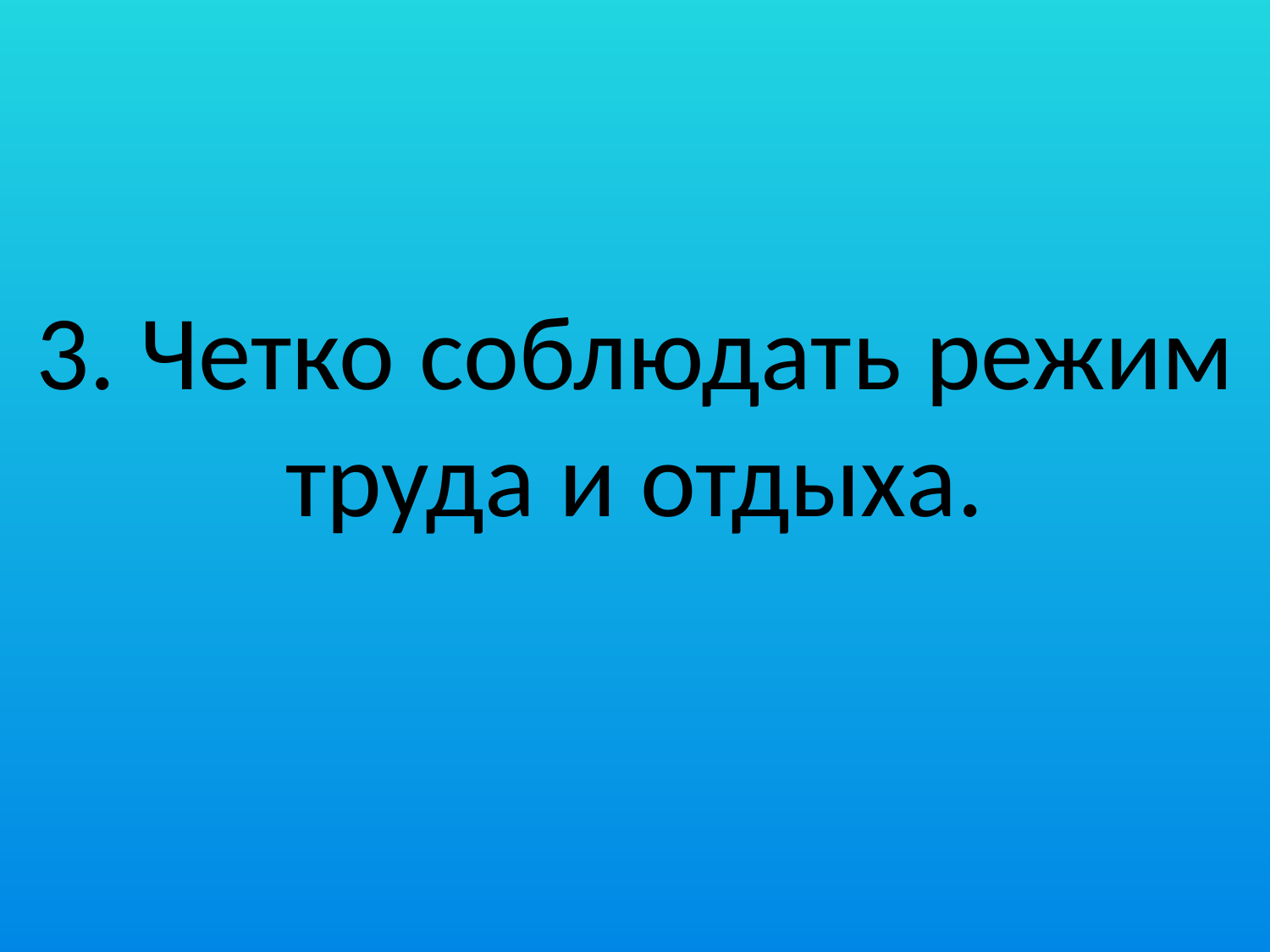

3. Четко соблюдать режим труда и отдыха.